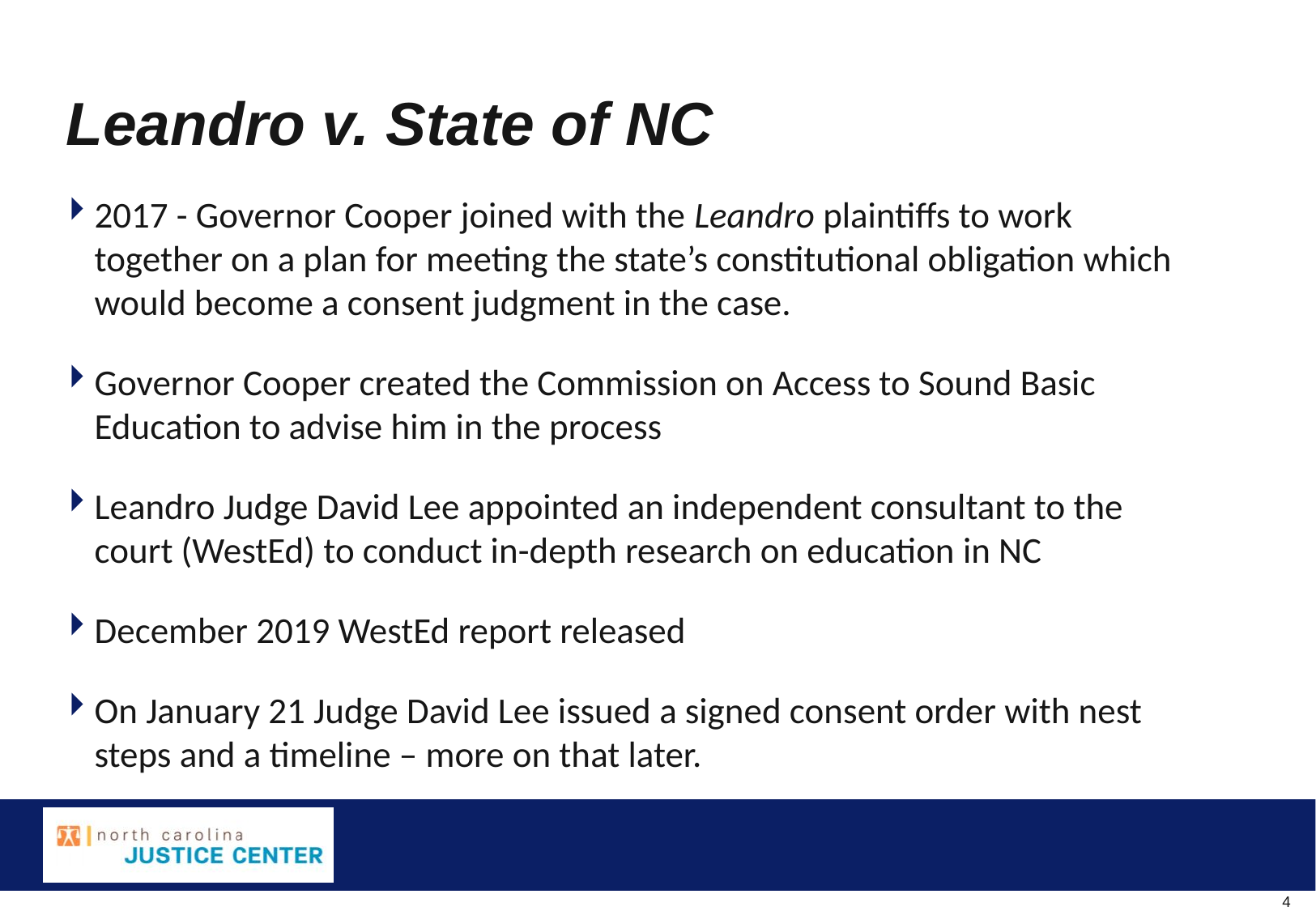

# Leandro v. State of NC
2017 - Governor Cooper joined with the Leandro plaintiffs to work together on a plan for meeting the state’s constitutional obligation which would become a consent judgment in the case.
Governor Cooper created the Commission on Access to Sound Basic Education to advise him in the process
Leandro Judge David Lee appointed an independent consultant to the court (WestEd) to conduct in-depth research on education in NC
December 2019 WestEd report released
On January 21 Judge David Lee issued a signed consent order with nest steps and a timeline – more on that later.